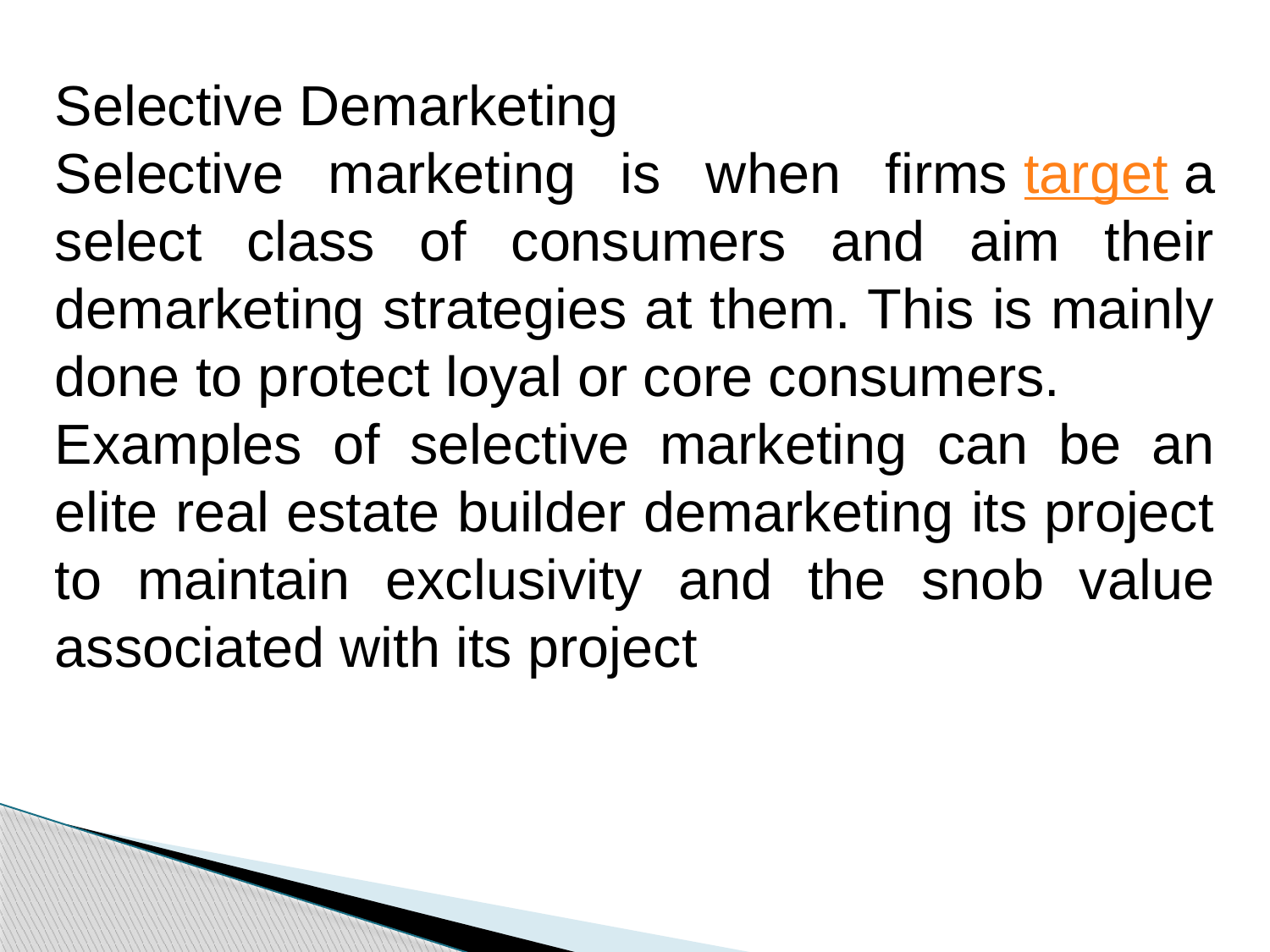

Selective Demarketing
Selective marketing is when firms target a select class of consumers and aim their demarketing strategies at them. This is mainly done to protect loyal or core consumers.
Examples of selective marketing can be an elite real estate builder demarketing its project to maintain exclusivity and the snob value associated with its project